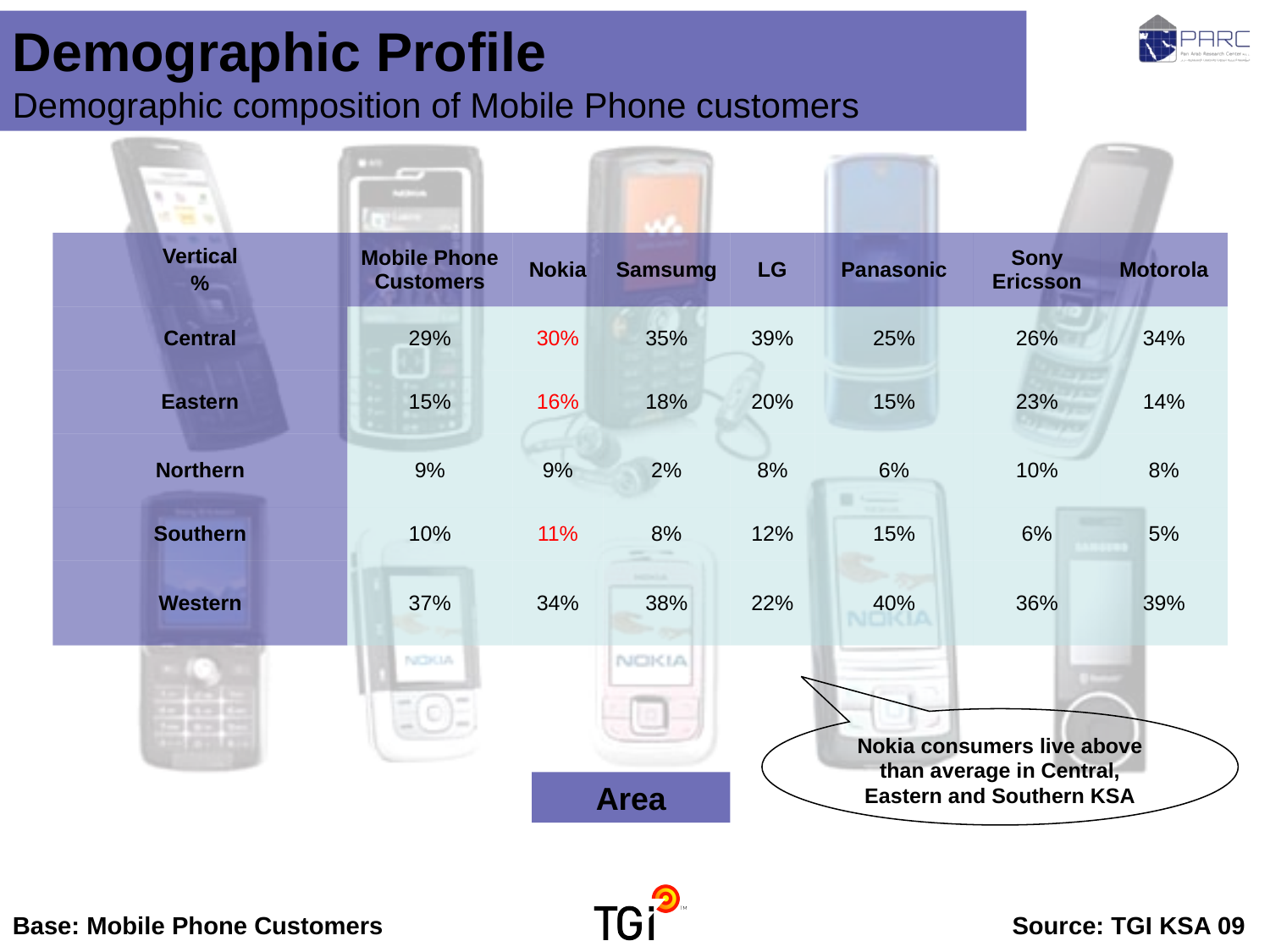

Demographic Profile                                 Demographic composition of Mobile Phone customers
| Vertical % | Mobile Phone Customers | Nokia | Samsumg | LG | Panasonic | Sony Ericsson | Motorola |
| --- | --- | --- | --- | --- | --- | --- | --- |
| Central | 29% | 30% | 35% | 39% | 25% | 26% | 34% |
| Eastern | 15% | 16% | 18% | 20% | 15% | 23% | 14% |
| Northern | 9% | 9% | 2% | 8% | 6% | 10% | 8% |
| Southern | 10% | 11% | 8% | 12% | 15% | 6% | 5% |
| Western | 37% | 34% | 38% | 22% | 40% | 36% | 39% |
Nokia consumers live above than average in Central, Eastern and Southern KSA
Area
Base: Mobile Phone Customers	Source: TGI KSA 09